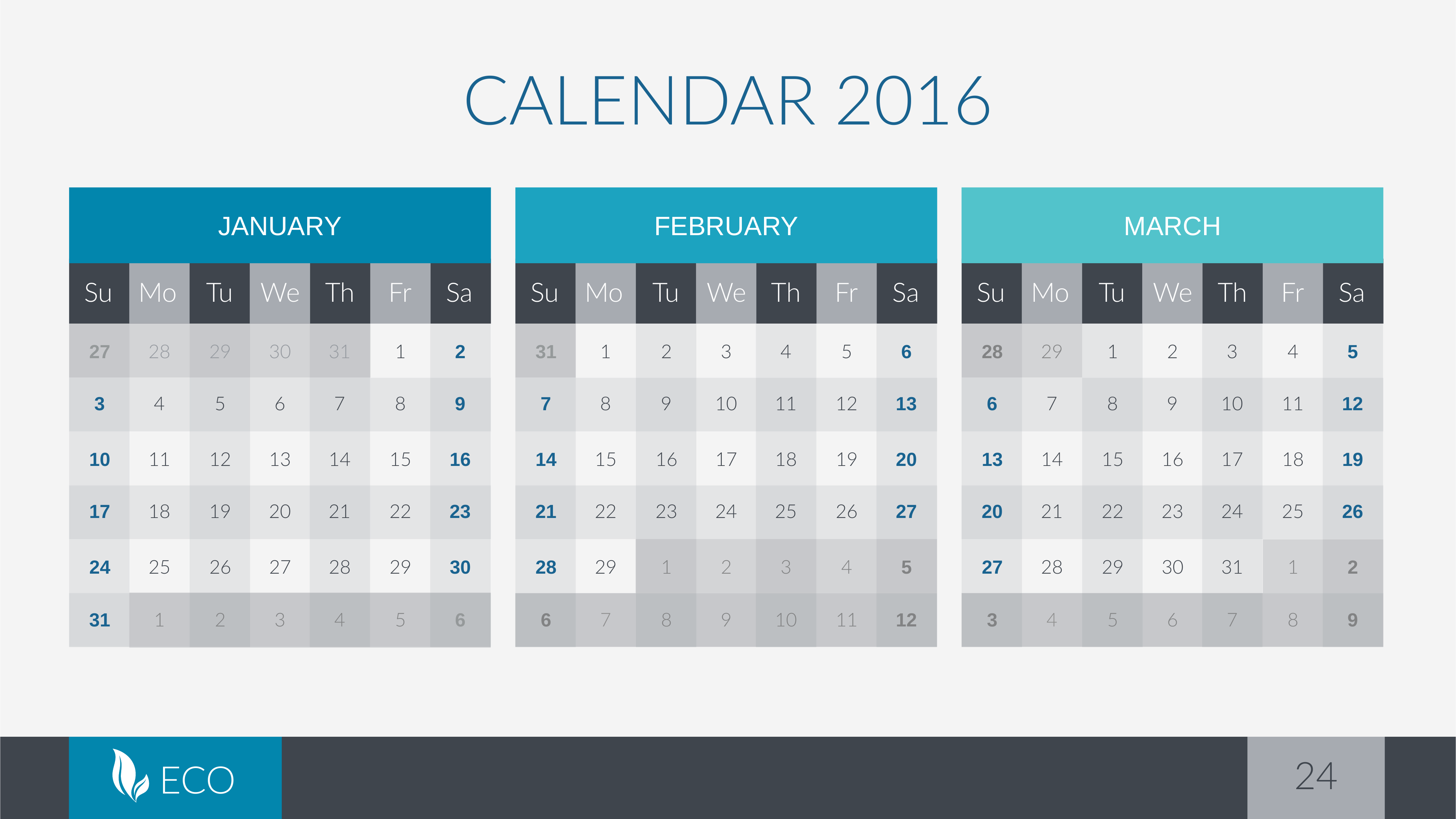

# Calendar 2016

JANUARY
FEBRUARY
MARCH

Su
Mo
Tu
We
Th
Fr
Sa
Su
Mo
Tu
We
Th
Fr
Sa
Su
Mo
Tu
We
Th
Fr
Sa

27
28
29
30
31
1
2
31
1
2
3
4
5
6
28
29
1
2
3
4
5

3
4
5
6
7
8
9
7
8
9
10
11
12
13
6
7
8
9
10
11
12
10
11
12
13
14
15
16
14
15
16
17
18
19
20
13
14
15
16
17
18
19

17
18
19
20
21
22
23
21
22
23
24
25
26
27
20
21
22
23
24
25
26

24
25
26
27
28
29
30
28
29
1
2
3
4
5
27
28
29
30
31
1
2

31
1
2
3
4
5
6
6
7
8
9
10
11
12
3
4
5
6
7
8
9
24